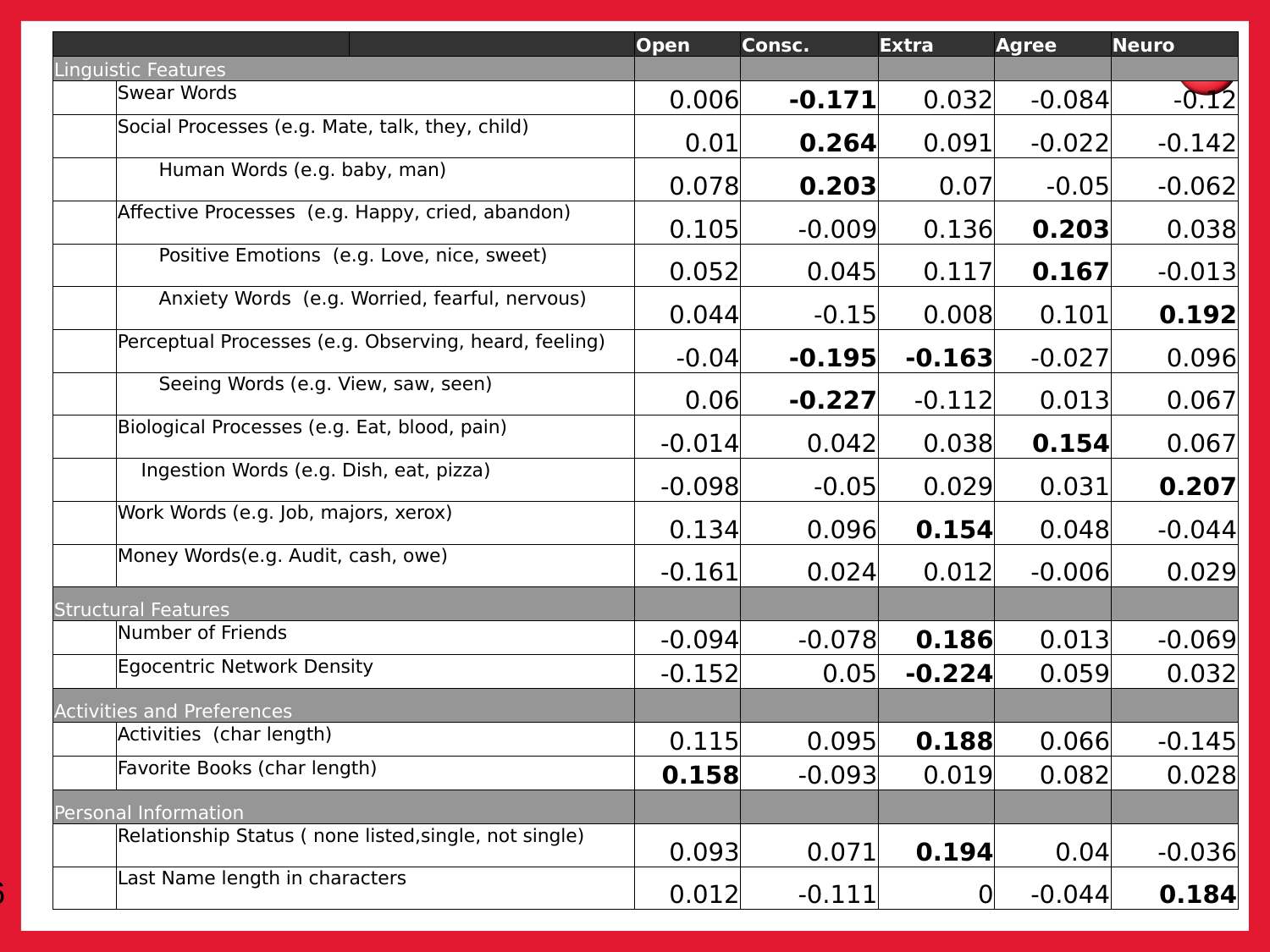

|  |  |  | Open | Consc. | Extra | Agree | Neuro |
| --- | --- | --- | --- | --- | --- | --- | --- |
| Linguistic Features |  |  |  |  |  |  |  |
|  | Swear Words |  | 0.006 | -0.171 | 0.032 | -0.084 | -0.12 |
|  | Social Processes (e.g. Mate, talk, they, child) |  | 0.01 | 0.264 | 0.091 | -0.022 | -0.142 |
|  | Human Words (e.g. baby, man) |  | 0.078 | 0.203 | 0.07 | -0.05 | -0.062 |
|  | Affective Processes (e.g. Happy, cried, abandon) |  | 0.105 | -0.009 | 0.136 | 0.203 | 0.038 |
|  | Positive Emotions (e.g. Love, nice, sweet) |  | 0.052 | 0.045 | 0.117 | 0.167 | -0.013 |
|  | Anxiety Words (e.g. Worried, fearful, nervous) |  | 0.044 | -0.15 | 0.008 | 0.101 | 0.192 |
|  | Perceptual Processes (e.g. Observing, heard, feeling) |  | -0.04 | -0.195 | -0.163 | -0.027 | 0.096 |
|  | Seeing Words (e.g. View, saw, seen) |  | 0.06 | -0.227 | -0.112 | 0.013 | 0.067 |
|  | Biological Processes (e.g. Eat, blood, pain) |  | -0.014 | 0.042 | 0.038 | 0.154 | 0.067 |
|  | Ingestion Words (e.g. Dish, eat, pizza) |  | -0.098 | -0.05 | 0.029 | 0.031 | 0.207 |
|  | Work Words (e.g. Job, majors, xerox) |  | 0.134 | 0.096 | 0.154 | 0.048 | -0.044 |
|  | Money Words(e.g. Audit, cash, owe) |  | -0.161 | 0.024 | 0.012 | -0.006 | 0.029 |
| Structural Features |  |  |  |  |  |  |  |
|  | Number of Friends |  | -0.094 | -0.078 | 0.186 | 0.013 | -0.069 |
|  | Egocentric Network Density |  | -0.152 | 0.05 | -0.224 | 0.059 | 0.032 |
| Activities and Preferences |  |  |  |  |  |  |  |
|  | Activities (char length) |  | 0.115 | 0.095 | 0.188 | 0.066 | -0.145 |
|  | Favorite Books (char length) |  | 0.158 | -0.093 | 0.019 | 0.082 | 0.028 |
| Personal Information |  |  |  |  |  |  |  |
|  | Relationship Status ( none listed,single, not single) |  | 0.093 | 0.071 | 0.194 | 0.04 | -0.036 |
|  | Last Name length in characters |  | 0.012 | -0.111 | 0 | -0.044 | 0.184 |